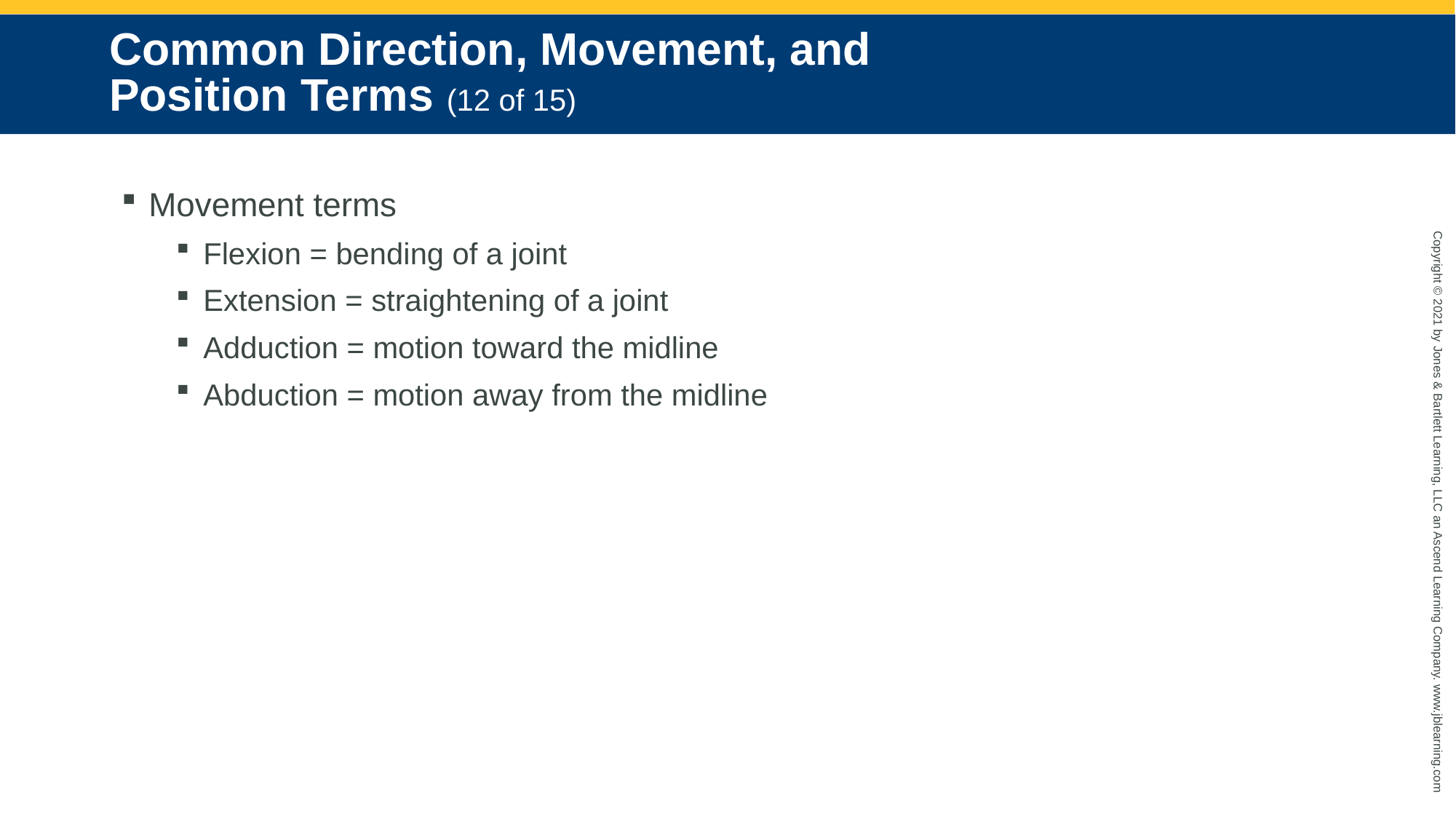

# Common Direction, Movement, and Position Terms (12 of 15)
Movement terms
Flexion = bending of a joint
Extension = straightening of a joint
Adduction = motion toward the midline
Abduction = motion away from the midline